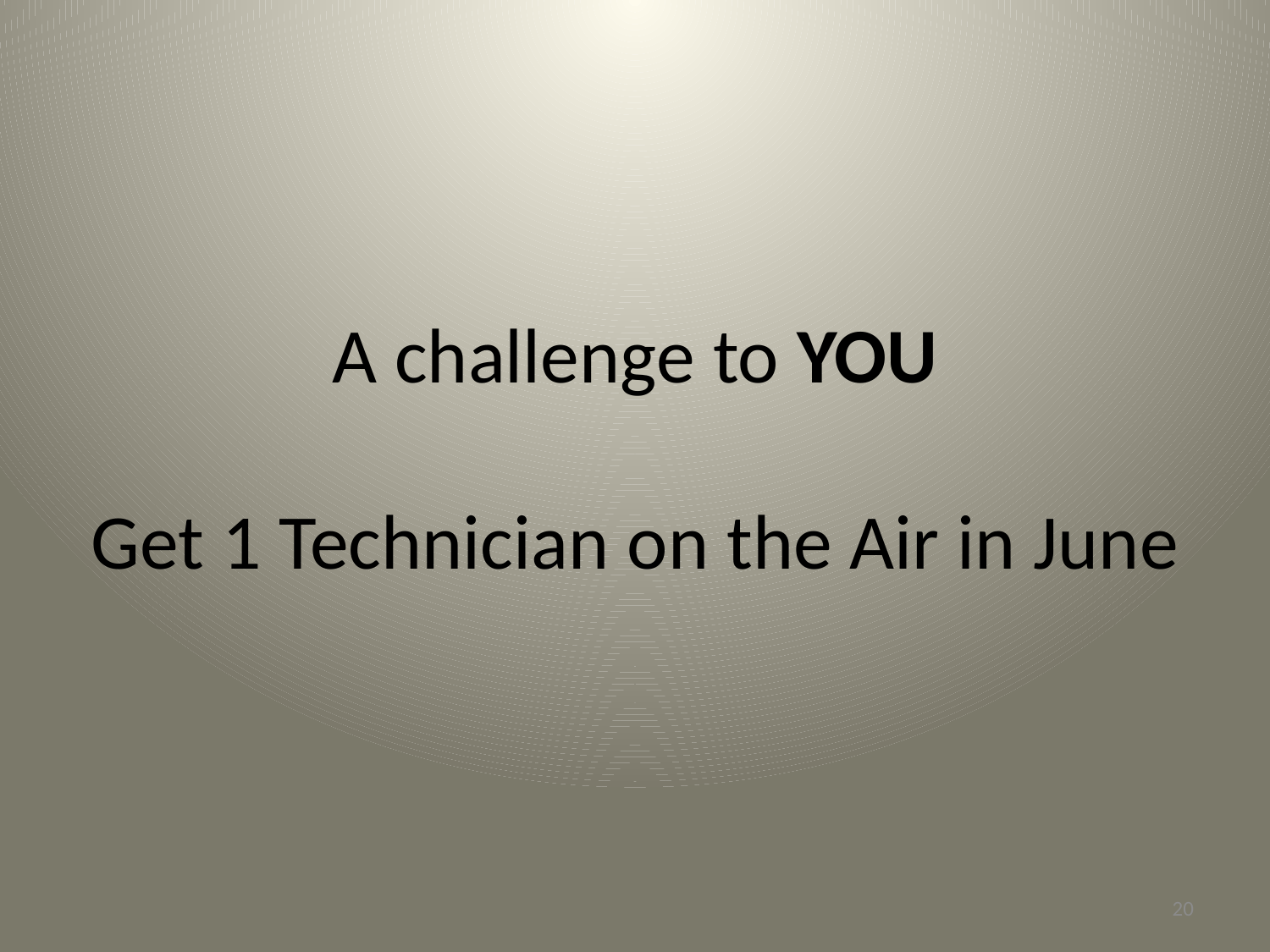

# A challenge to YOU Get 1 Technician on the Air in June
20